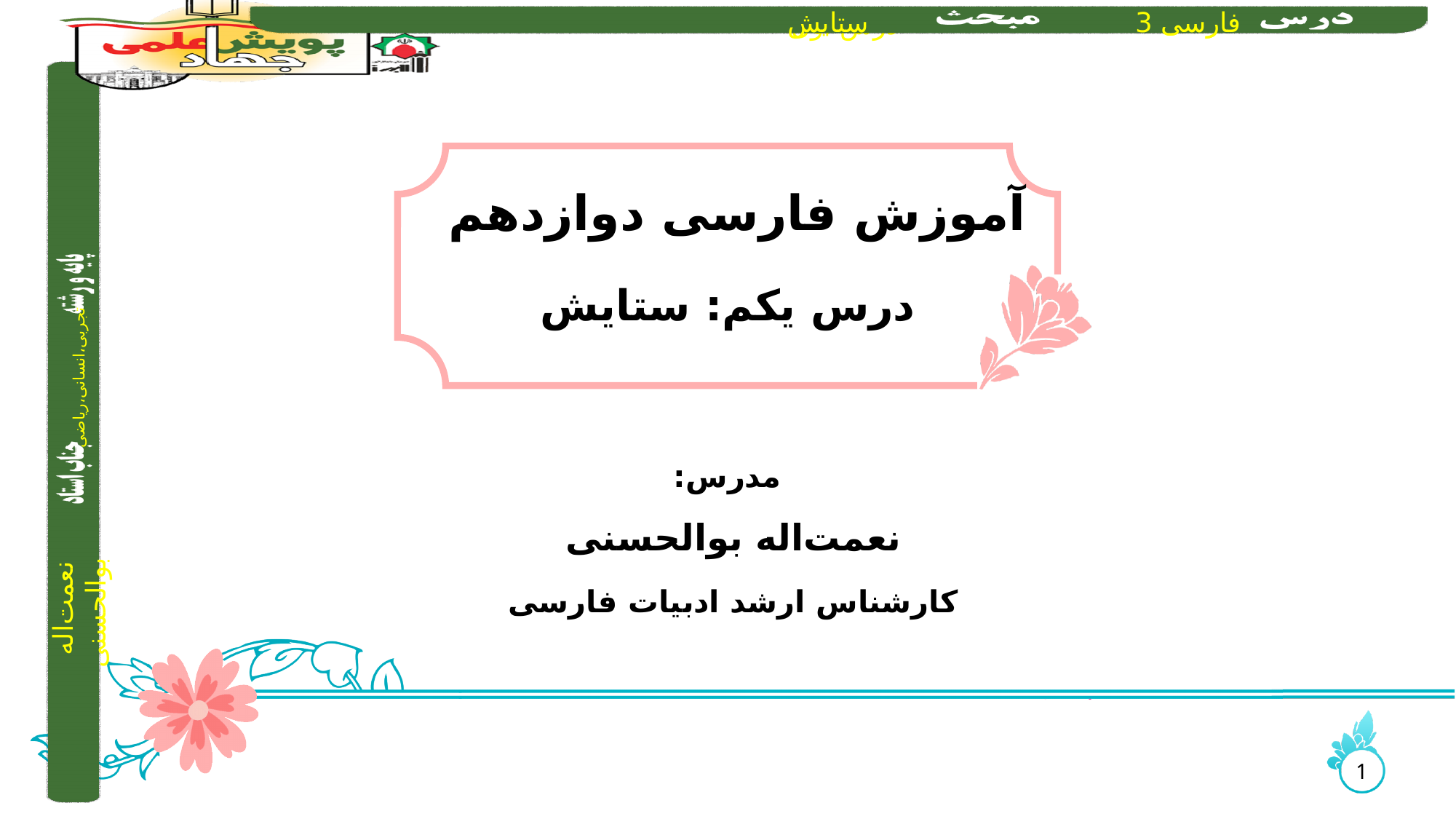

# آموزش فارسی دوازدهم
درس یکم: ستایش
نعمت‌اله بوالحسنی
کارشناس ارشد ادبیات فارسی